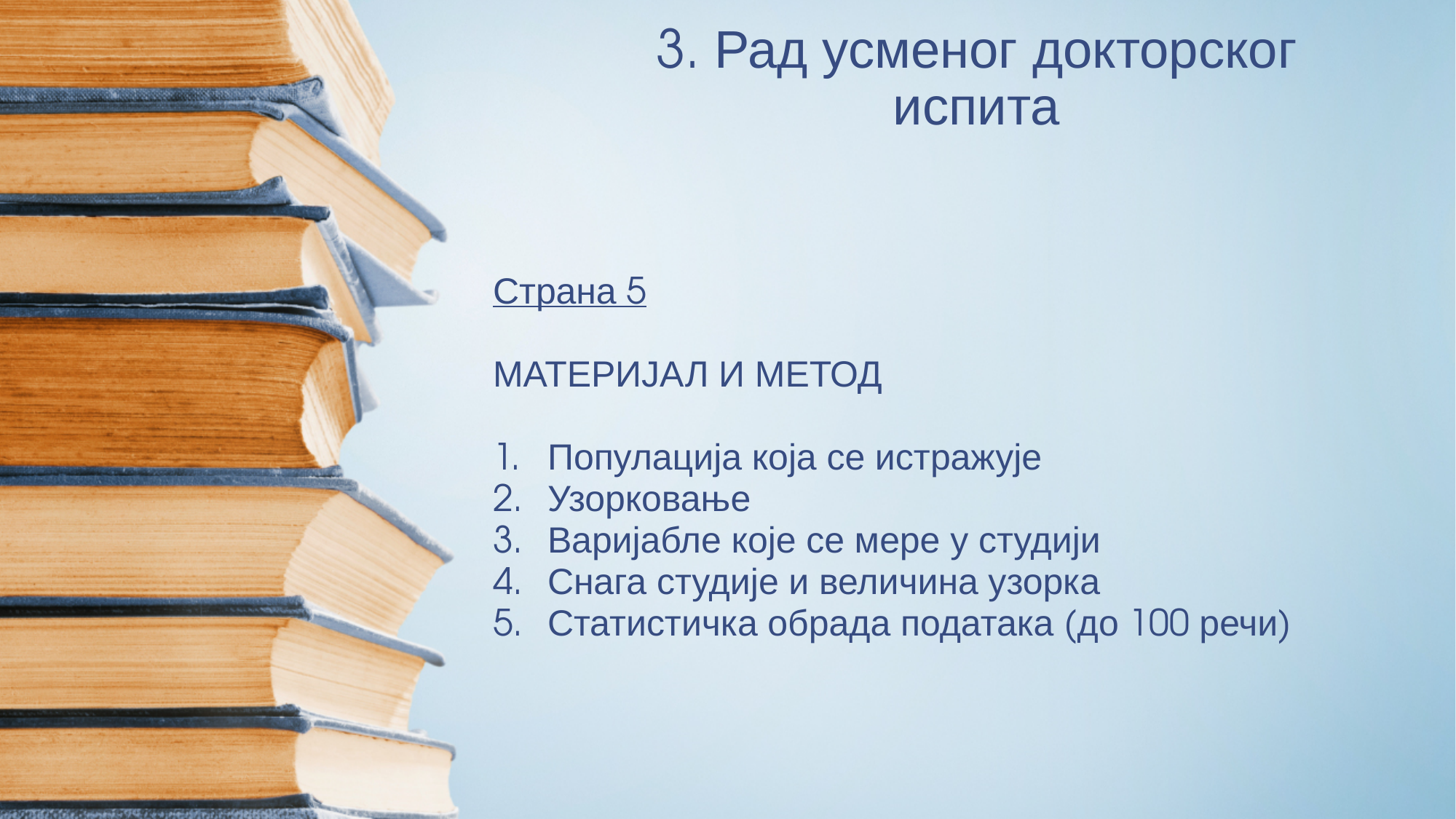

# 3. Рад усменог докторског испита
Страна 5

МАТЕРИЈАЛ И МЕТОД

Популација која се истражује
Узорковање
Варијабле које се мере у студији
Снага студије и величина узорка
Статистичка обрада података (до 100 речи)